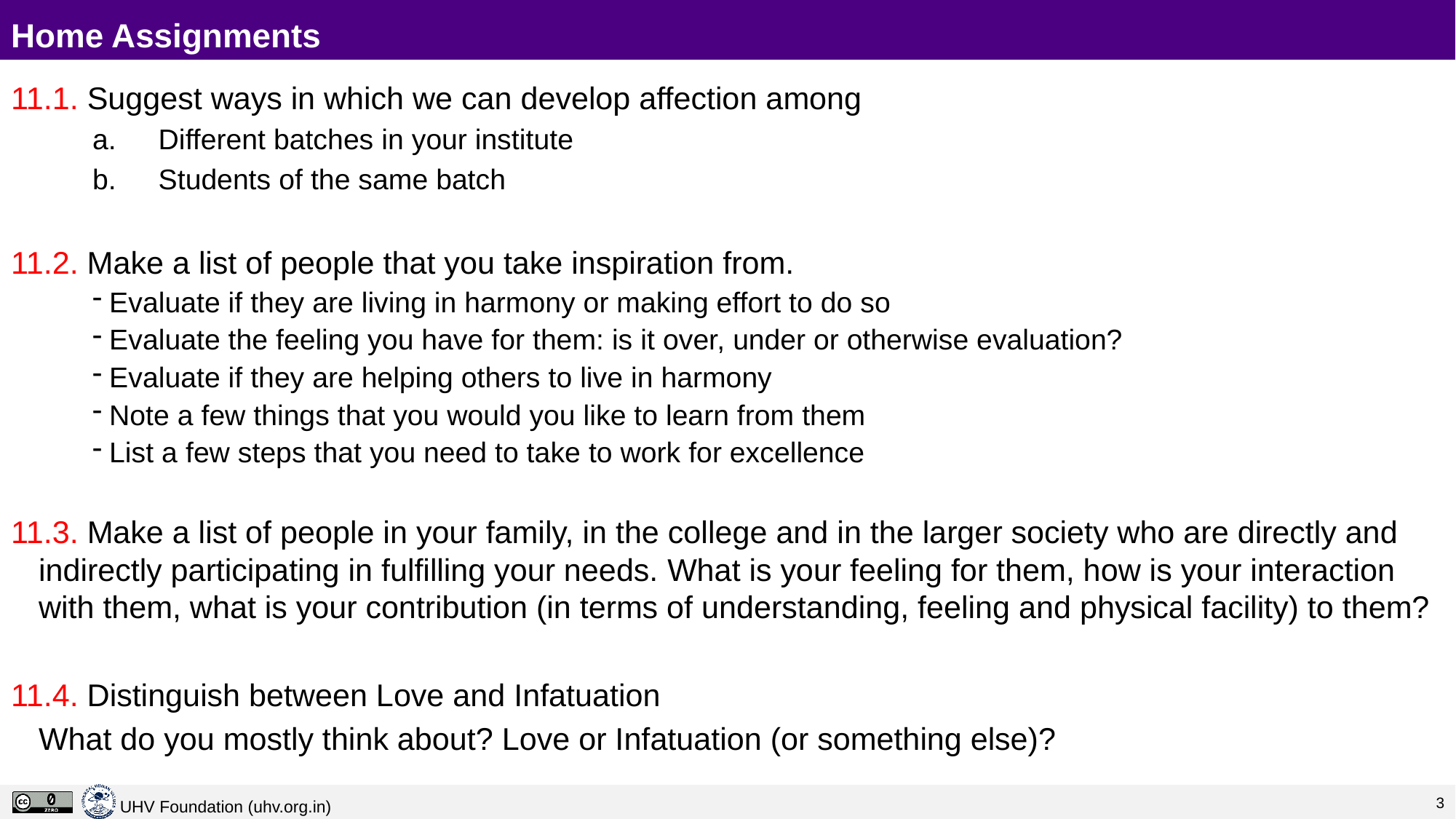

# Home Assignments
11.1. Suggest ways in which we can develop affection among
Different batches in your institute
Students of the same batch

11.2. Make a list of people that you take inspiration from.
 Evaluate if they are living in harmony or making effort to do so
 Evaluate the feeling you have for them: is it over, under or otherwise evaluation?
 Evaluate if they are helping others to live in harmony
 Note a few things that you would you like to learn from them
 List a few steps that you need to take to work for excellence

11.3. Make a list of people in your family, in the college and in the larger society who are directly and indirectly participating in fulfilling your needs. What is your feeling for them, how is your interaction with them, what is your contribution (in terms of understanding, feeling and physical facility) to them?

11.4. Distinguish between Love and Infatuation
	What do you mostly think about? Love or Infatuation (or something else)?